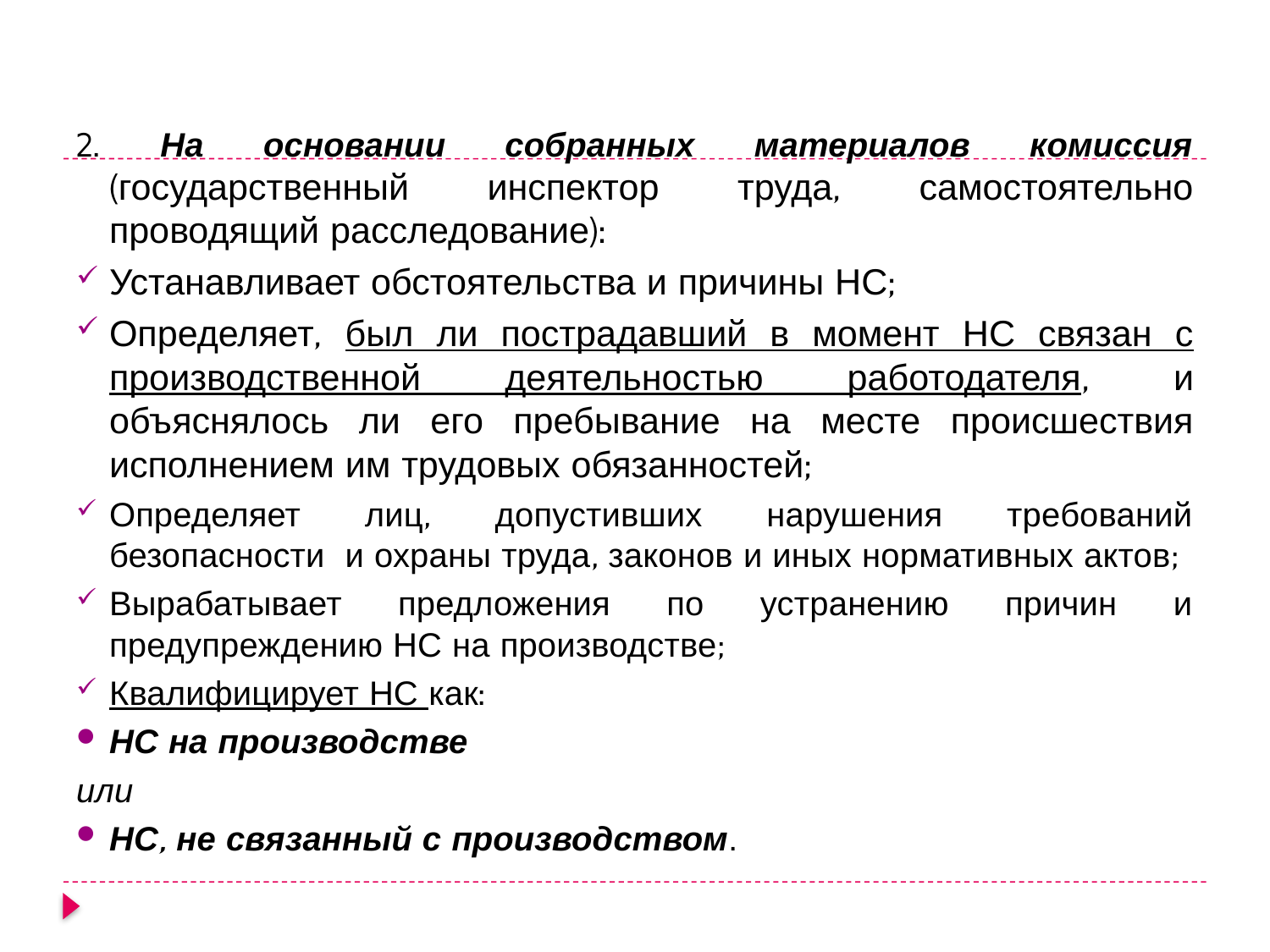

2. На основании собранных материалов комиссия (государственный инспектор труда, самостоятельно проводящий расследование):
Устанавливает обстоятельства и причины НС;
Определяет, был ли пострадавший в момент НС связан с производственной деятельностью работодателя, и объяснялось ли его пребывание на месте происшествия исполнением им трудовых обязанностей;
Определяет лиц, допустивших нарушения требований безопасности  и охраны труда, законов и иных нормативных актов;
Вырабатывает предложения по устранению причин и предупреждению НС на производстве;
Квалифицирует НС как:
НС на производстве
или
НС, не связанный с производством.